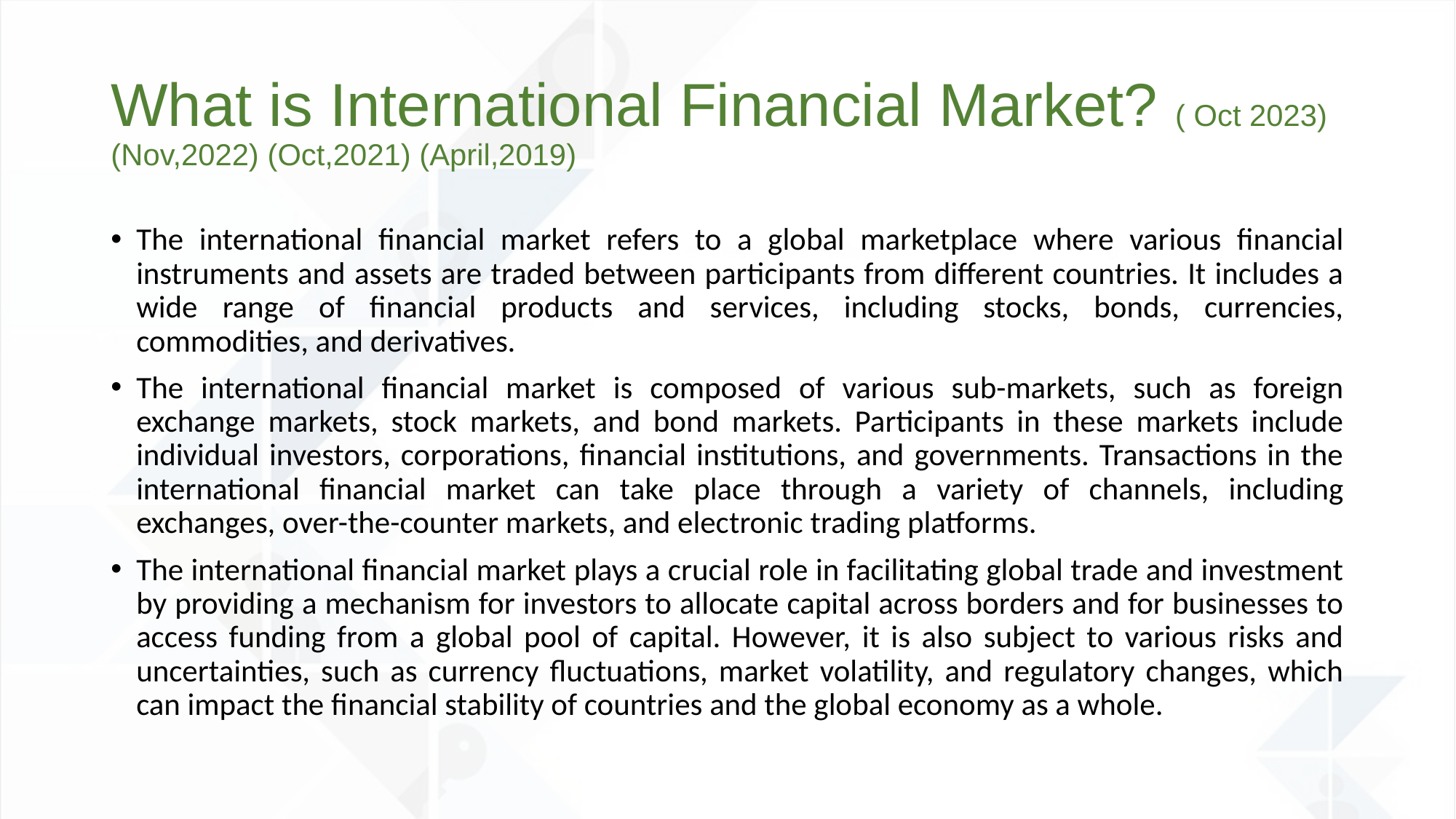

# What is International Financial Market? ( Oct 2023)  (Nov,2022) (Oct,2021) (April,2019)
The international financial market refers to a global marketplace where various financial instruments and assets are traded between participants from different countries. It includes a wide range of financial products and services, including stocks, bonds, currencies, commodities, and derivatives.
The international financial market is composed of various sub-markets, such as foreign exchange markets, stock markets, and bond markets. Participants in these markets include individual investors, corporations, financial institutions, and governments. Transactions in the international financial market can take place through a variety of channels, including exchanges, over-the-counter markets, and electronic trading platforms.
The international financial market plays a crucial role in facilitating global trade and investment by providing a mechanism for investors to allocate capital across borders and for businesses to access funding from a global pool of capital. However, it is also subject to various risks and uncertainties, such as currency fluctuations, market volatility, and regulatory changes, which can impact the financial stability of countries and the global economy as a whole.